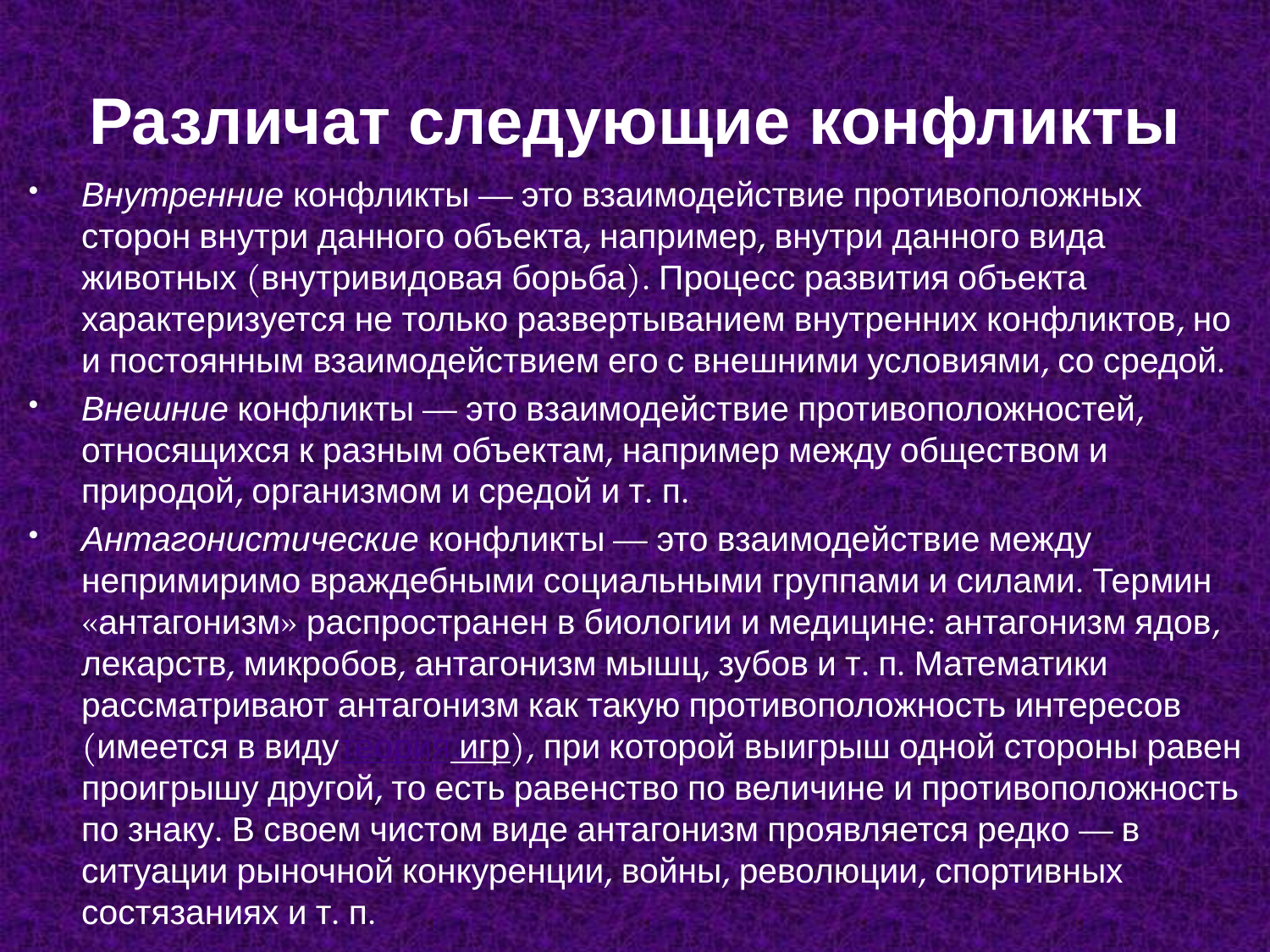

# Различат следующие конфликты
Внутренние конфликты — это взаимодействие противоположных сторон внутри данного объекта, например, внутри данного вида животных (внутривидовая борьба). Процесс развития объекта характеризуется не только развертыванием внутренних конфликтов, но и постоянным взаимодействием его с внешними условиями, со средой.
Внешние конфликты — это взаимодействие противоположностей, относящихся к разным объектам, например между обществом и природой, организмом и средой и т. п.
Антагонистические конфликты — это взаимодействие между непримиримо враждебными социальными группами и силами. Термин «антагонизм» распространен в биологии и медицине: антагонизм ядов, лекарств, микробов, антагонизм мышц, зубов и т. п. Математики рассматривают антагонизм как такую противоположность интересов (имеется в видутеория игр), при которой выигрыш одной стороны равен проигрышу другой, то есть равенство по величине и противоположность по знаку. В своем чистом виде антагонизм проявляется редко — в ситуации рыночной конкуренции, войны, революции, спортивных состязаниях и т. п.